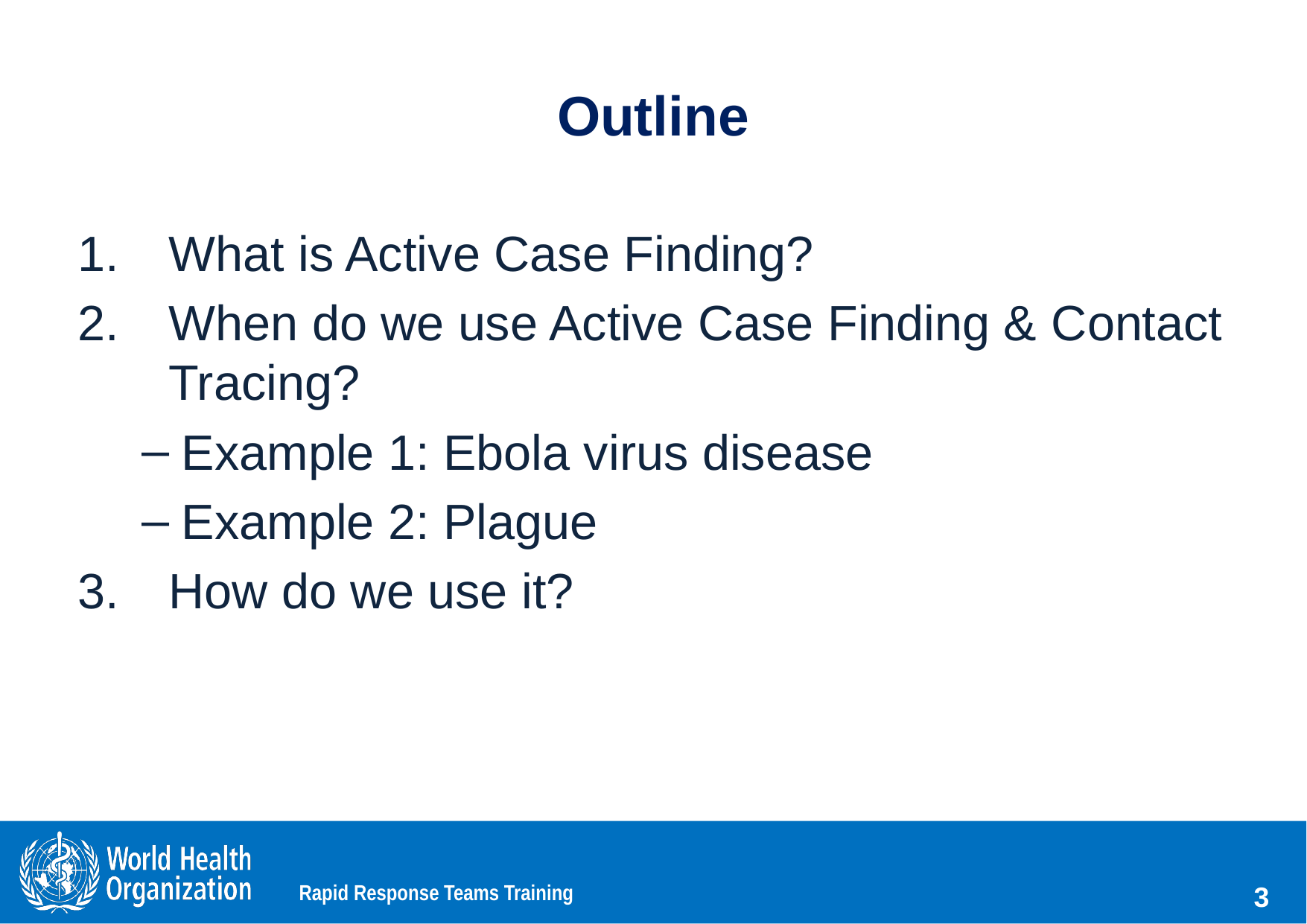

# Outline
What is Active Case Finding?
When do we use Active Case Finding & Contact Tracing?
Example 1: Ebola virus disease
Example 2: Plague
How do we use it?